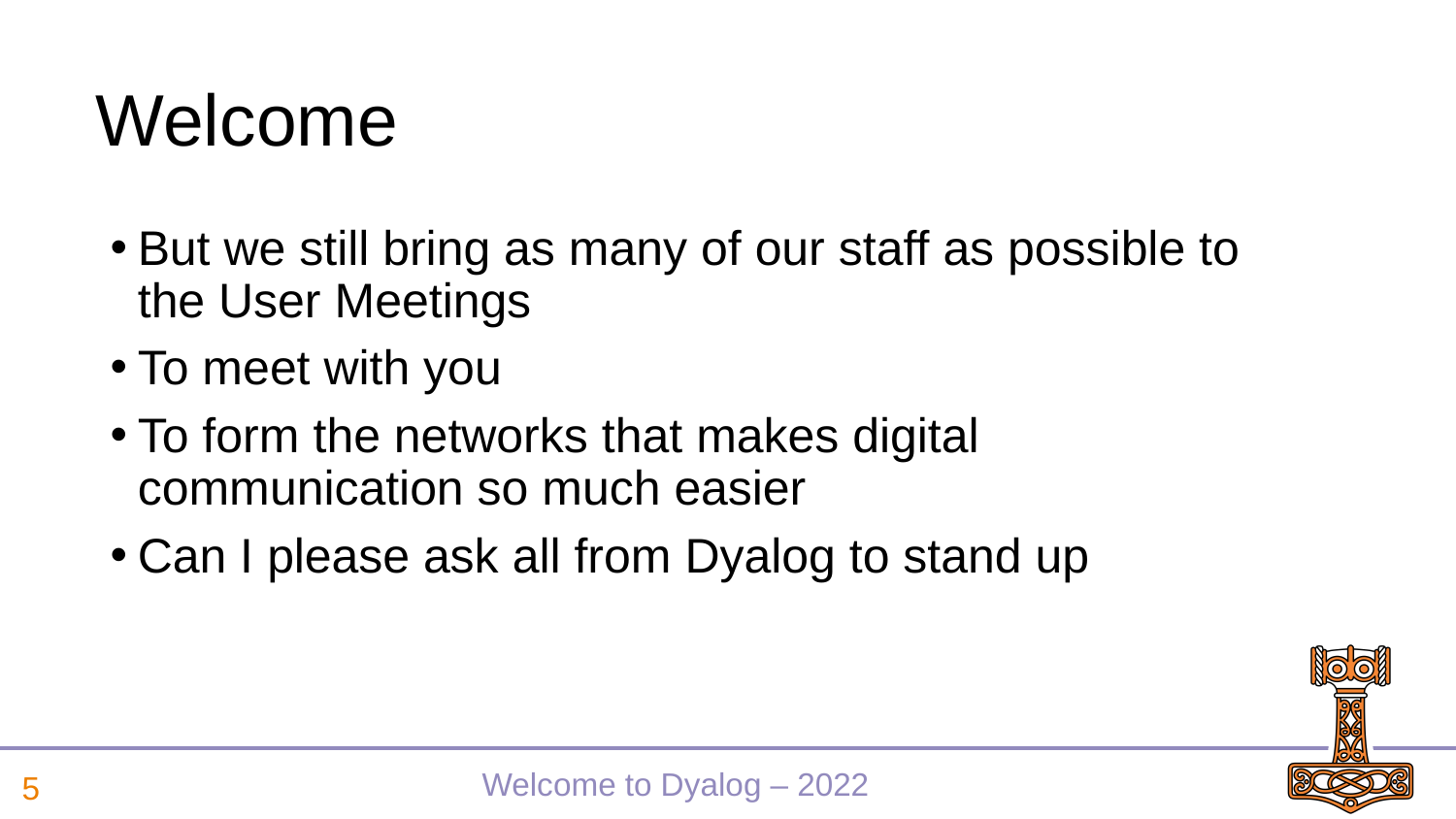

# Welcome
But we still bring as many of our staff as possible to the User Meetings
To meet with you
To form the networks that makes digital communication so much easier
Can I please ask all from Dyalog to stand up